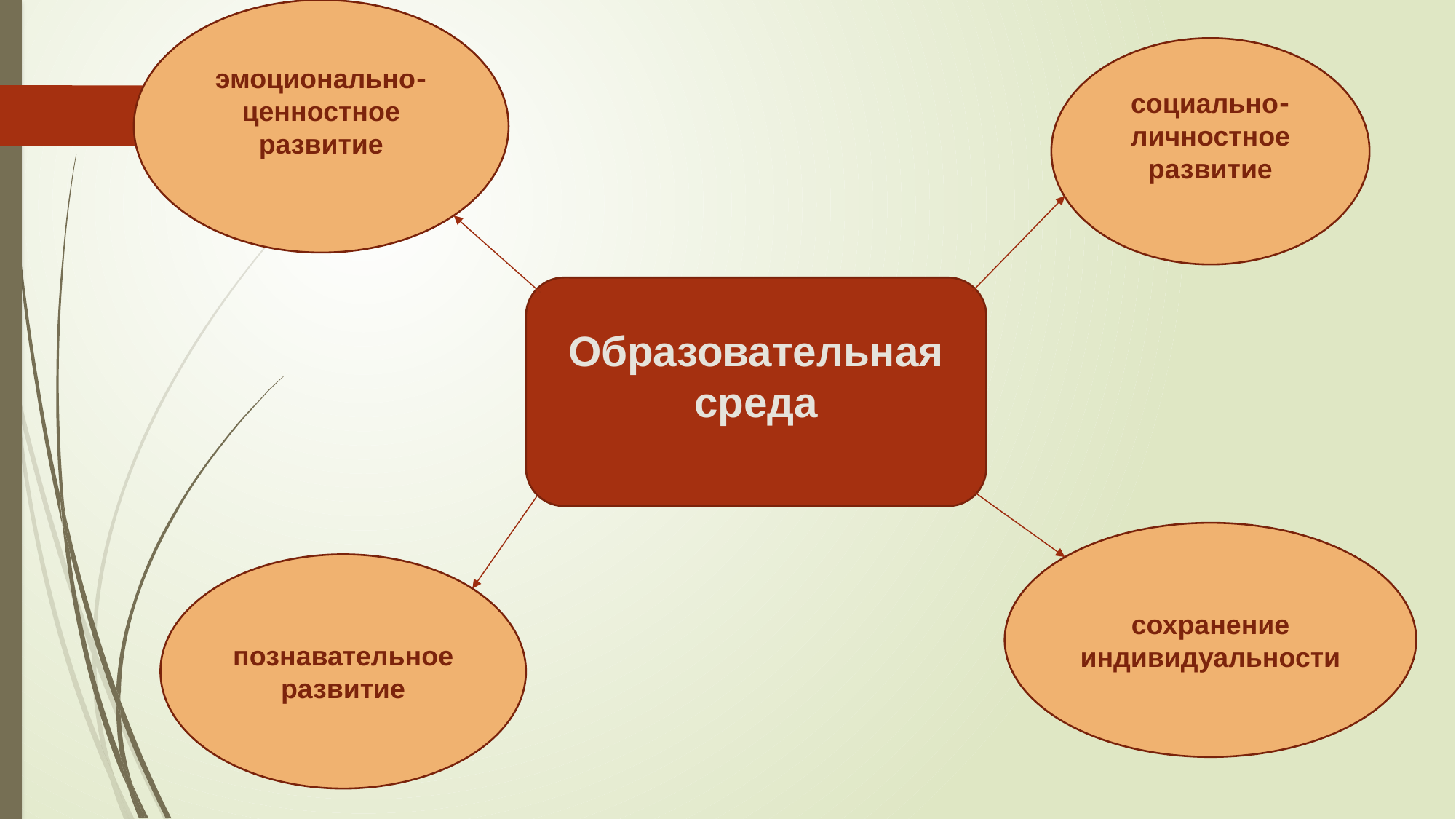

эмоционально-ценностное
развитие

социально-личностное развитие

Образовательная среда

.
сохранение индивидуальности
познавательное развитие